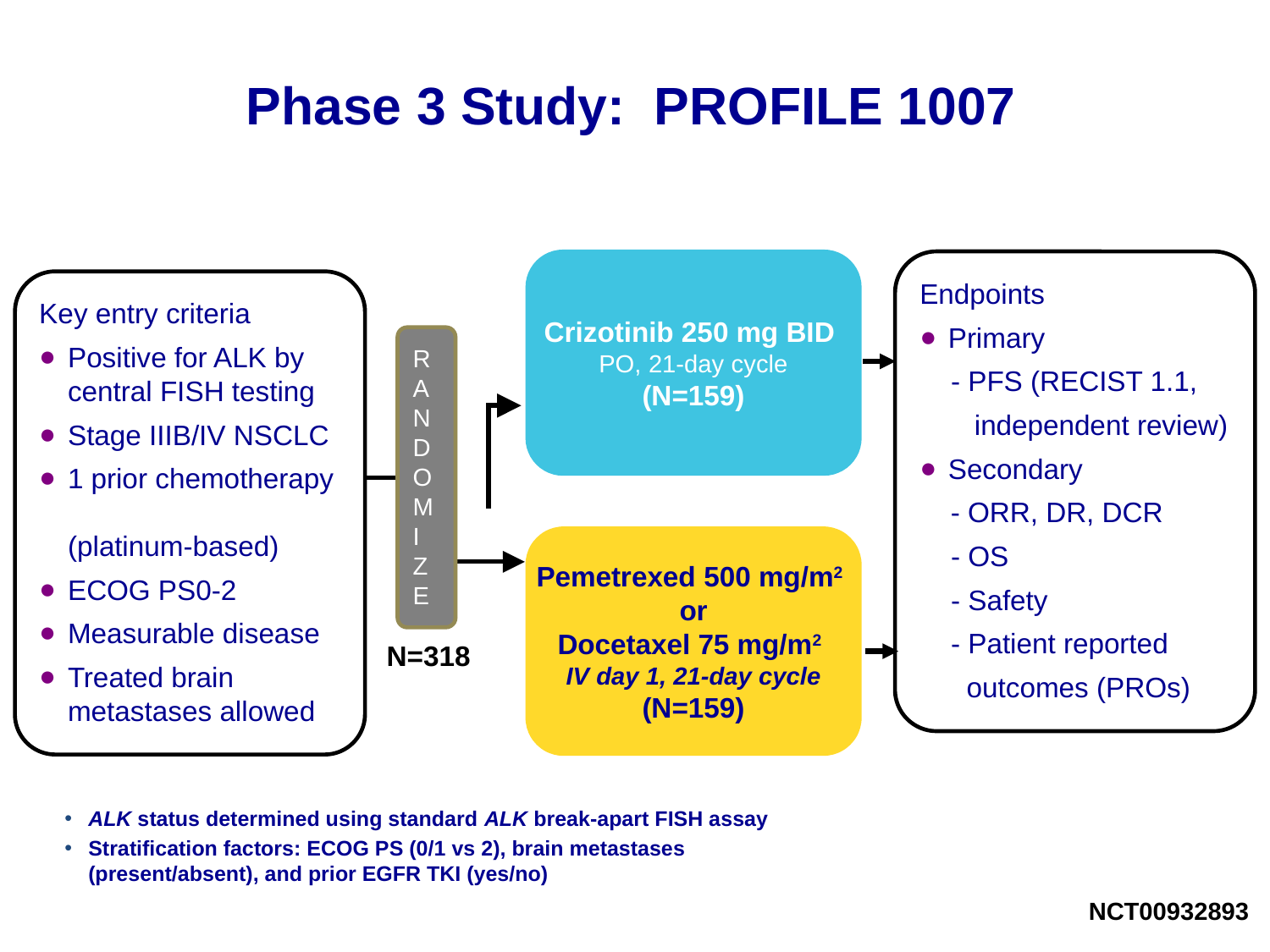

# Phase 3 Study:  PROFILE 1007
Crizotinib 250 mg BID
PO, 21-day cycle
(N=159)
Endpoints
Primary
    - PFS (RECIST 1.1,
       independent review)
Secondary
       - ORR, DR, DCR
    - OS
    - Safety
    - Patient reported
      outcomes (PROs)
Key entry criteria
Positive for ALK by central FISH testing
Stage IIIB/IV NSCLC
1 prior chemotherapy
(platinum-based)
ECOG PS0-2
Measurable disease
Treated brain metastases allowed
R
A
N
D
O
M
I
Z
E
Pemetrexed 500 mg/m2
or
Docetaxel 75 mg/m2
IV day 1, 21-day cycle
(N=159)
N=318
ALK status determined using standard ALK break-apart FISH assay
Stratification factors: ECOG PS (0/1 vs 2), brain metastases (present/absent), and prior EGFR TKI (yes/no)
NCT00932893